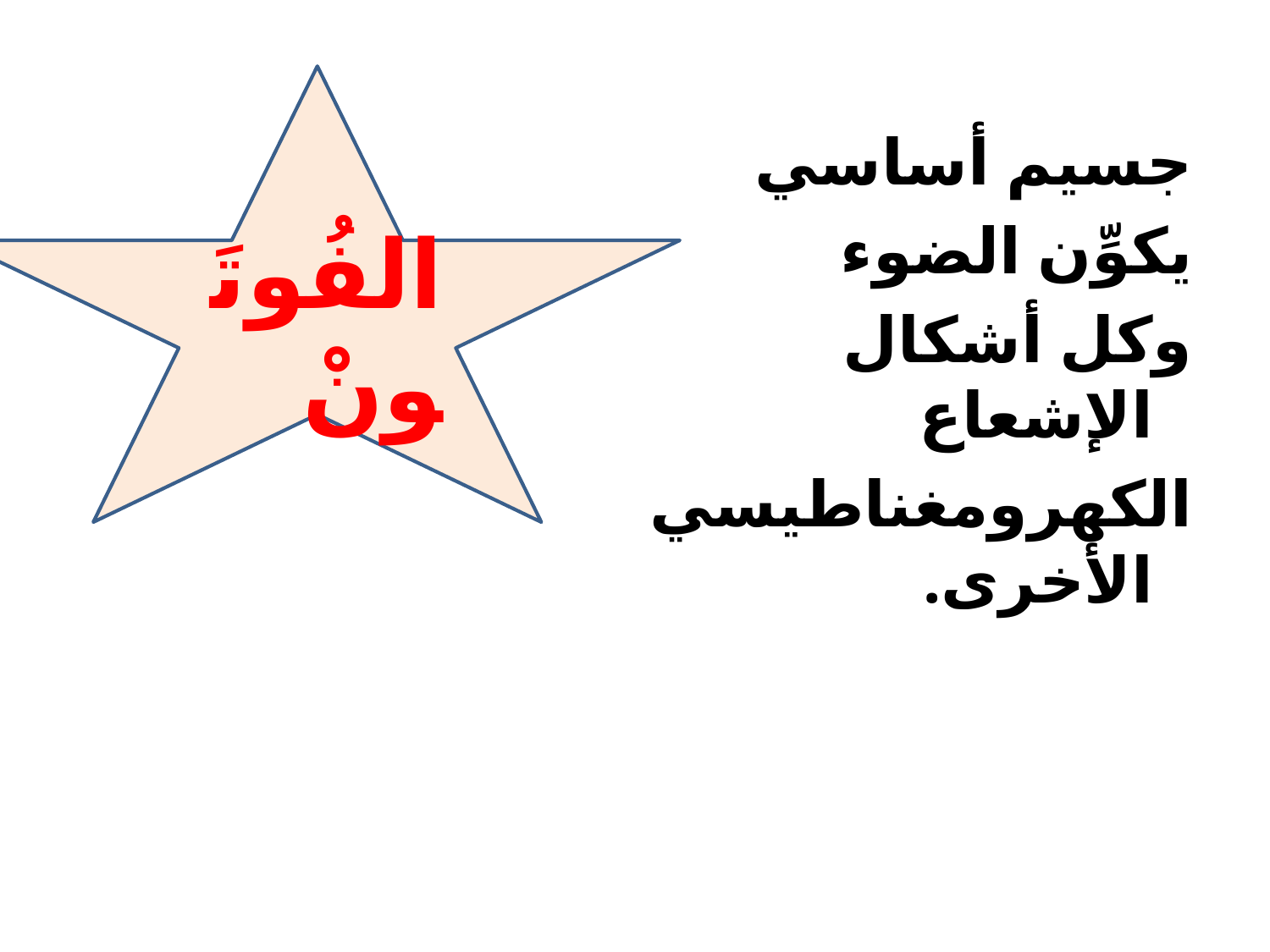

جسيم أساسي
يكوِّن الضوء
وكل أشكال الإشعاع
الكهرومغناطيسي الأخرى.
الفُوتَونْ